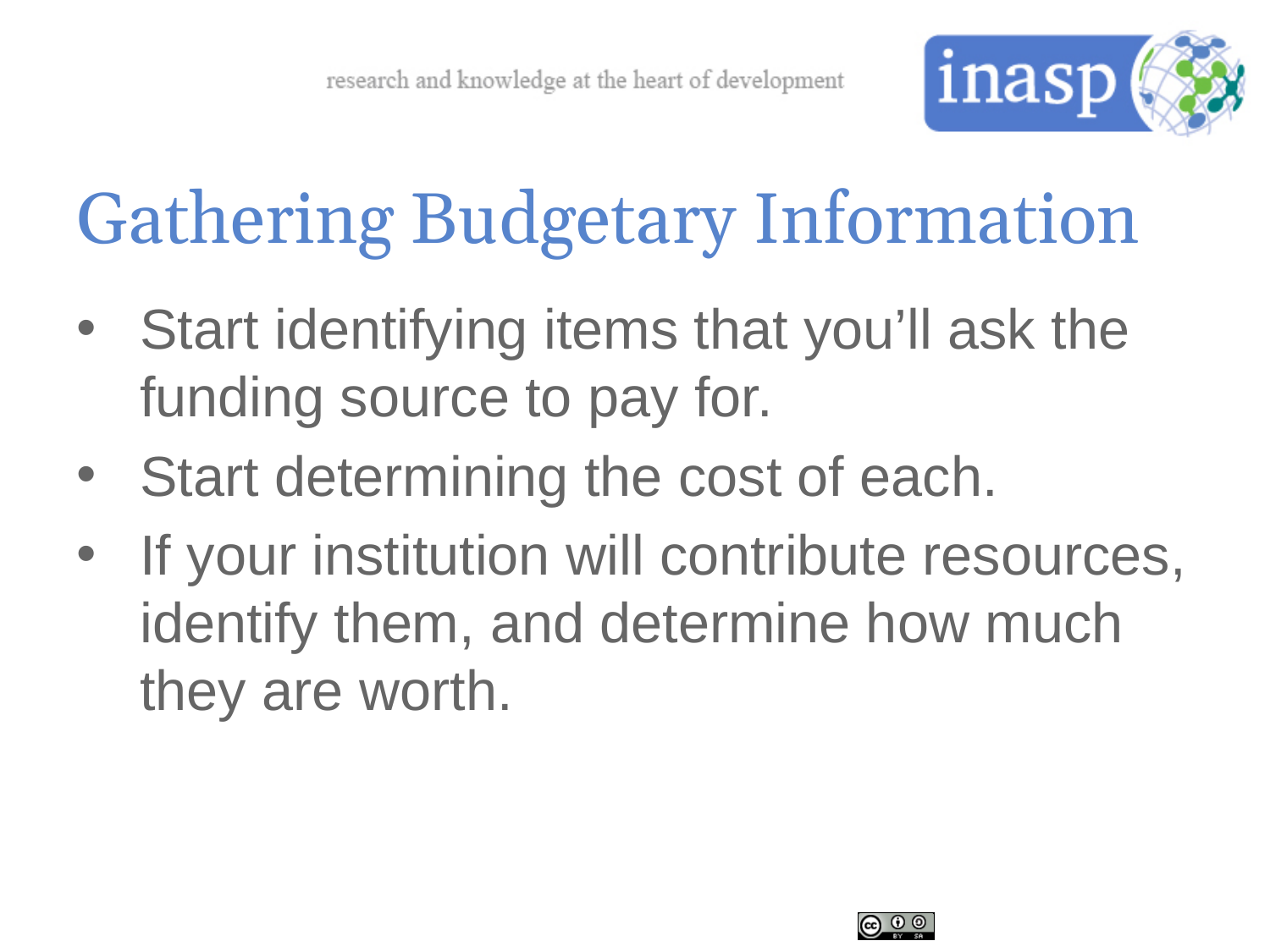

# Gathering Budgetary Information
Start identifying items that you’ll ask the funding source to pay for.
Start determining the cost of each.
If your institution will contribute resources, identify them, and determine how much they are worth.